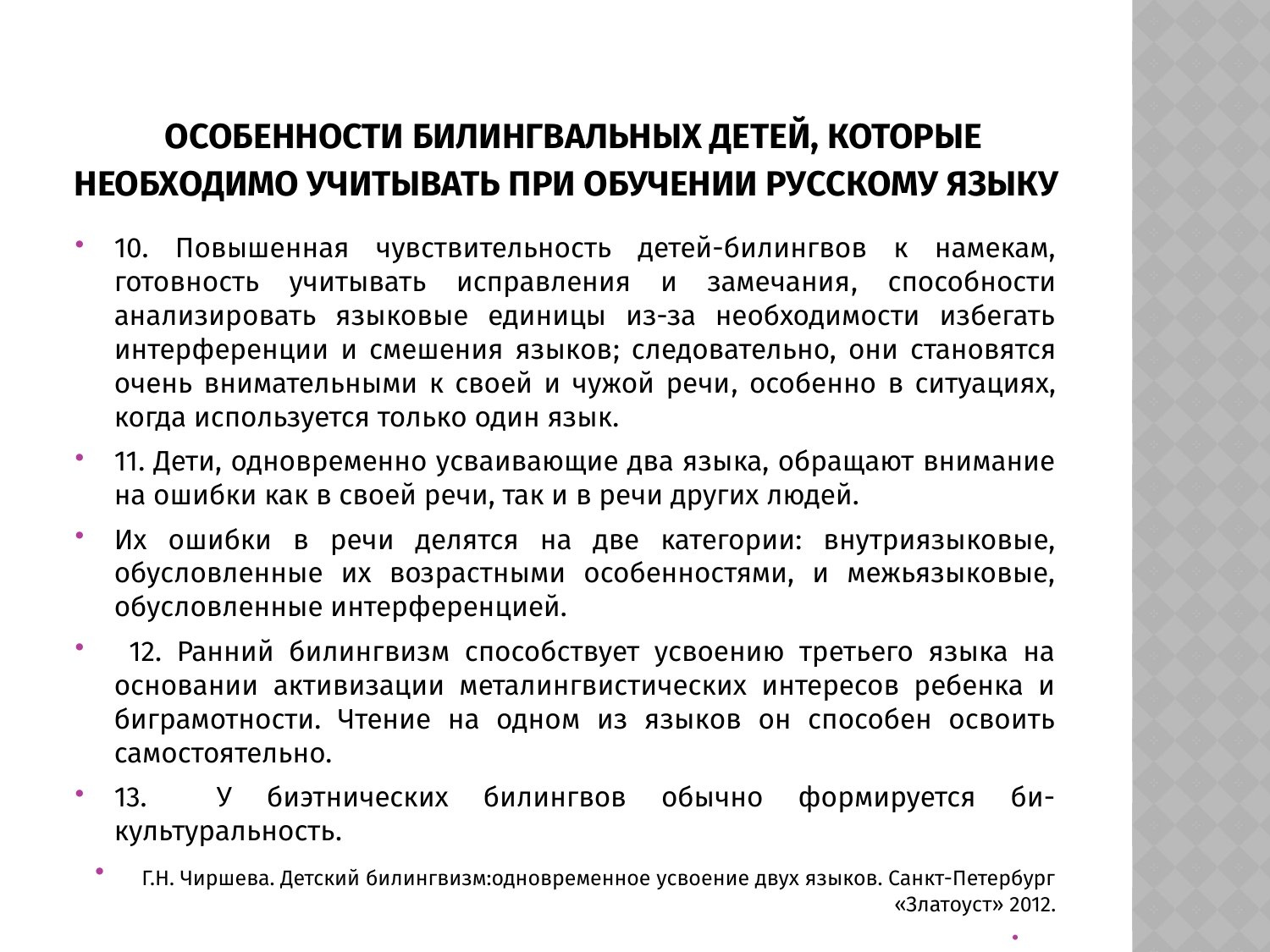

# Особенности билингвальных детей, которые необходимо учитывать при обучении русскому языку
10. Повышенная чувствительность детей-билингвов к намекам, готовность учитывать исправления и замечания, способности анализировать языковые единицы из-за необходимости избегать интерференции и смешения языков; следовательно, они становятся очень внимательными к своей и чужой речи, особенно в ситуациях, когда используется только один язык.
11. Дети, одновременно усваивающие два языка, обращают внимание на ошибки как в своей речи, так и в речи других людей.
Их ошибки в речи делятся на две категории: внутриязыковые, обусловленные их возрастными особенностями, и межьязыковые, обусловленные интерференцией.
 12. Ранний билингвизм способствует усвоению третьего языка на основании активизации металингвистических интересов ребенка и биграмотности. Чтение на одном из языков он способен освоить самостоятельно.
13.  У биэтнических билингвов обычно формируется би-культуральность.
 Г.Н. Чиршева. Детский билингвизм:одновременное усвоение двух языков. Санкт-Петербург «Златоуст» 2012.